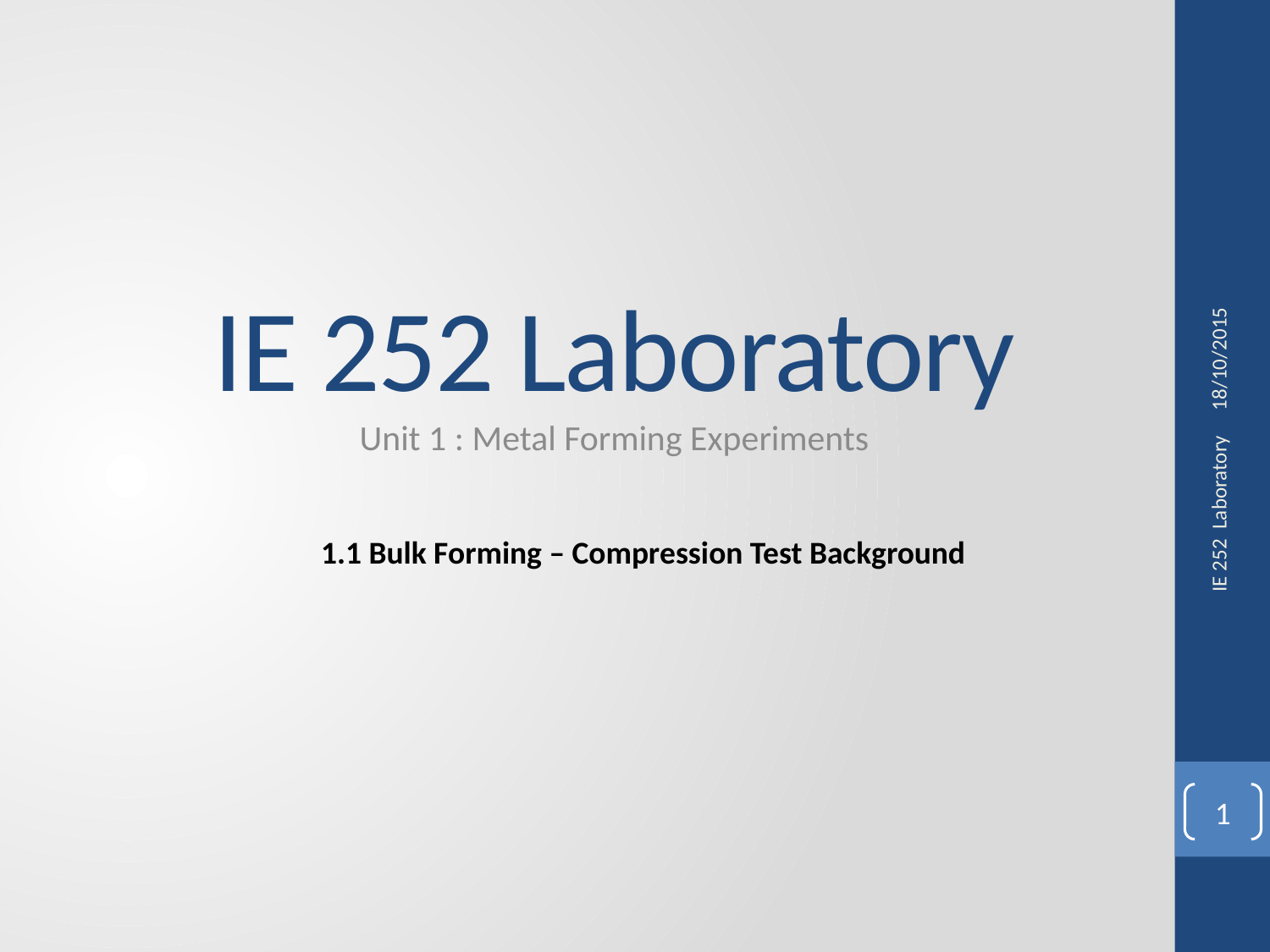

IE 252 Laboratory
Unit 1 : Metal Forming Experiments

18/10/2015
1.1 Bulk Forming – Compression Test Background
IE 252  Laboratory
1